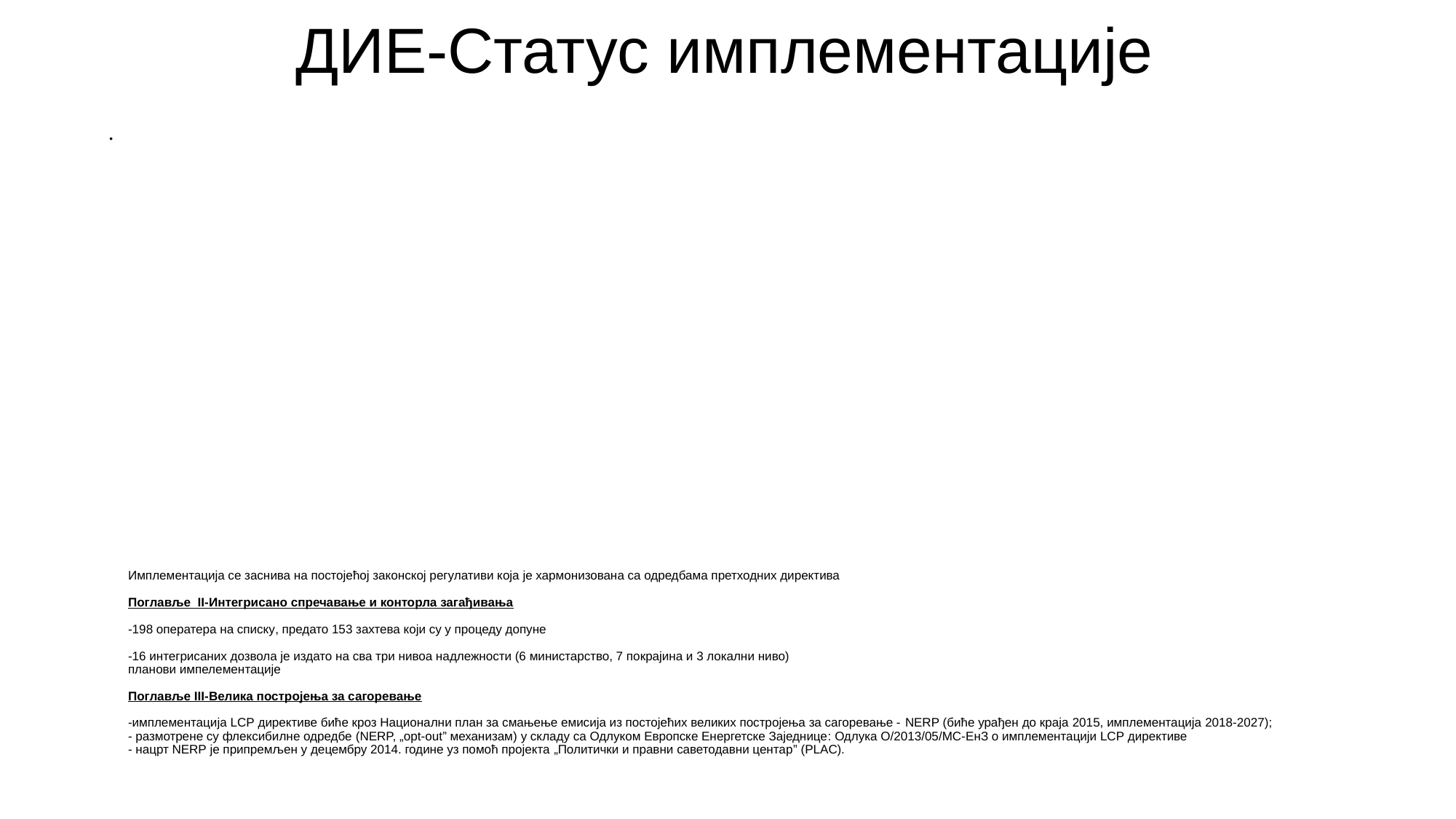

ДИЕ-Статус имплементације
# Имплементација се заснива на постојећој законској регулативи која је хармонизована са одредбама претходних директива Поглавље  II-Интегрисано спречавање и конторла загађивања -198 оператера на списку, предато 153 захтева који су у процеду допуне -16 интегрисаних дозвола је издато на сва три нивоа надлежности (6 министарство, 7 покрајина и 3 локални ниво) планови импелементације Поглавље III-Велика постројења за сагоревање -имплементација LCP директиве биће кроз Национални план за смањење емисија из постојећих великих постројења за сагоревање - NERP (биће урађен до краја 2015, имплементација 2018-2027); - размотрене су флексибилне одредбе (NERP, „opt-out” механизам) у складу са Одлуком Европске Енергетске Заједнице: Одлука О/2013/05/MC-EнЗ о имплементацији LCP директиве - нацрт NERP је припремљен у децембру 2014. године уз помоћ пројекта „Политички и правни саветодавни центар” (PLAC).